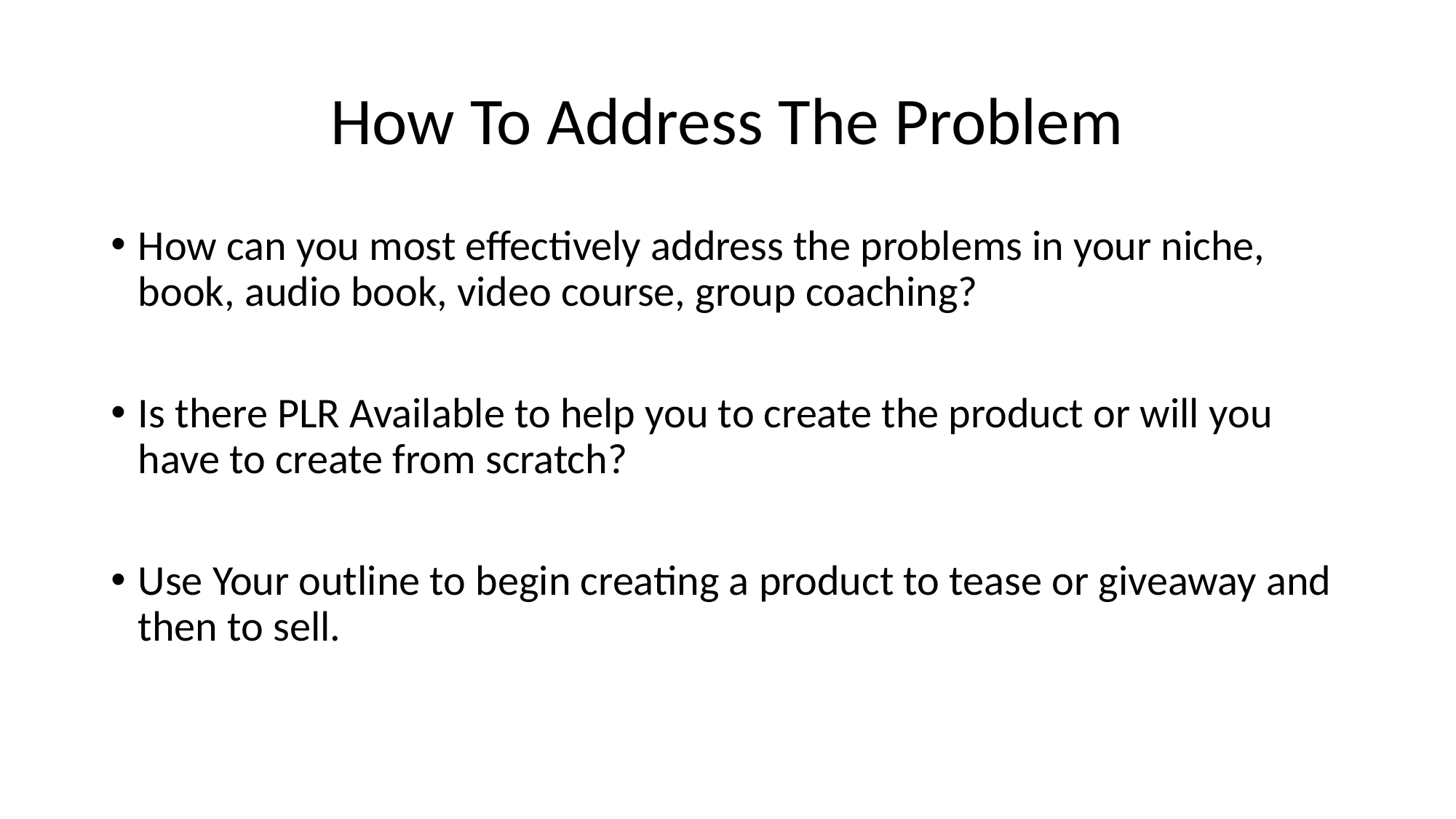

# How To Address The Problem
How can you most effectively address the problems in your niche, book, audio book, video course, group coaching?

Is there PLR Available to help you to create the product or will you have to create from scratch?

Use Your outline to begin creating a product to tease or giveaway and then to sell.